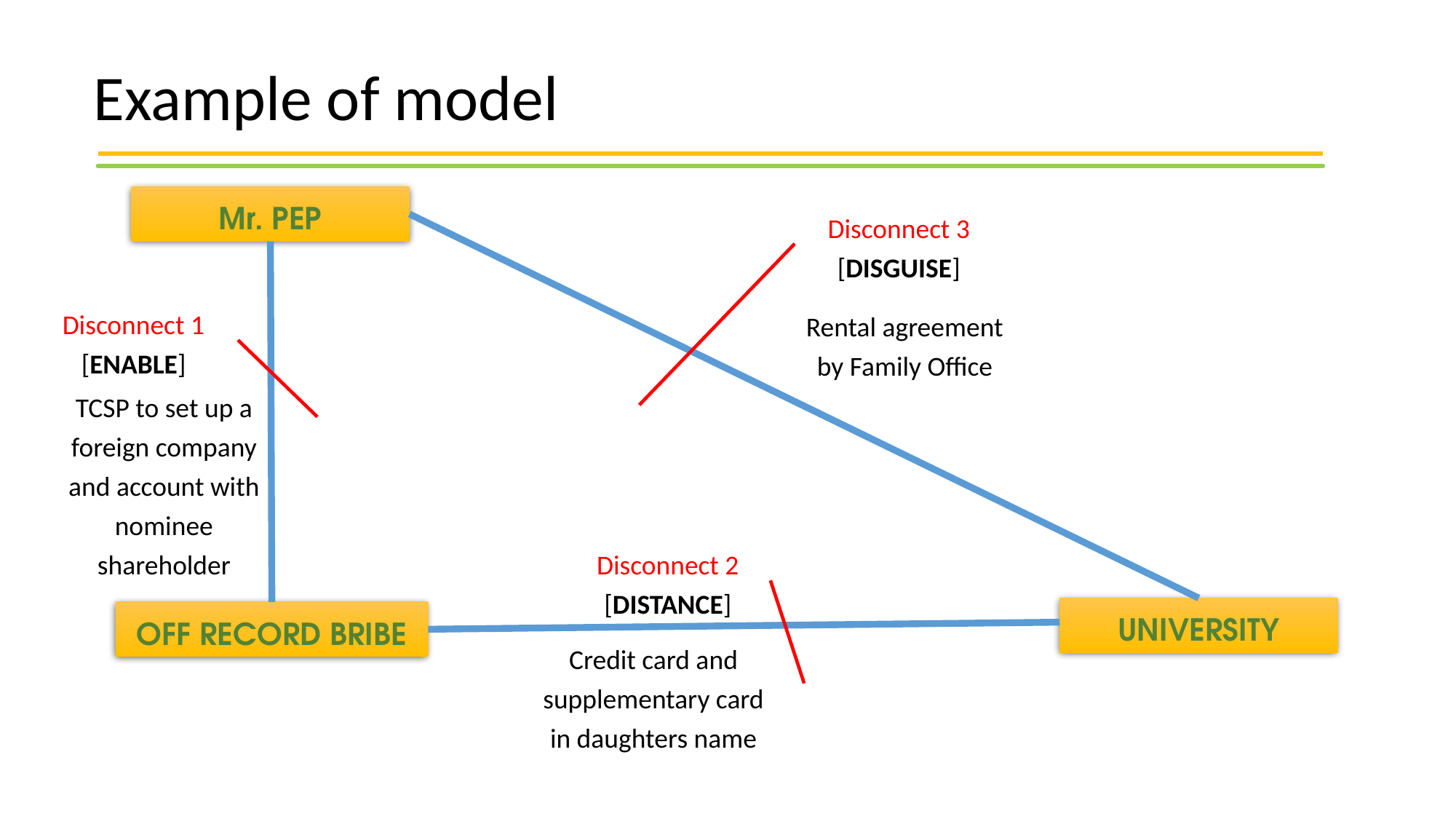

# Example of model
Mr. PEP
Disconnect 3 [DISGUISE]
Disconnect 1
[ENABLE]
Rental agreement by Family Office
TCSP to set up a foreign company and account with nominee shareholder
Disconnect 2
[DISTANCE]
UNIVERSITY
OFF RECORD BRIBE
Credit card and supplementary card in daughters name